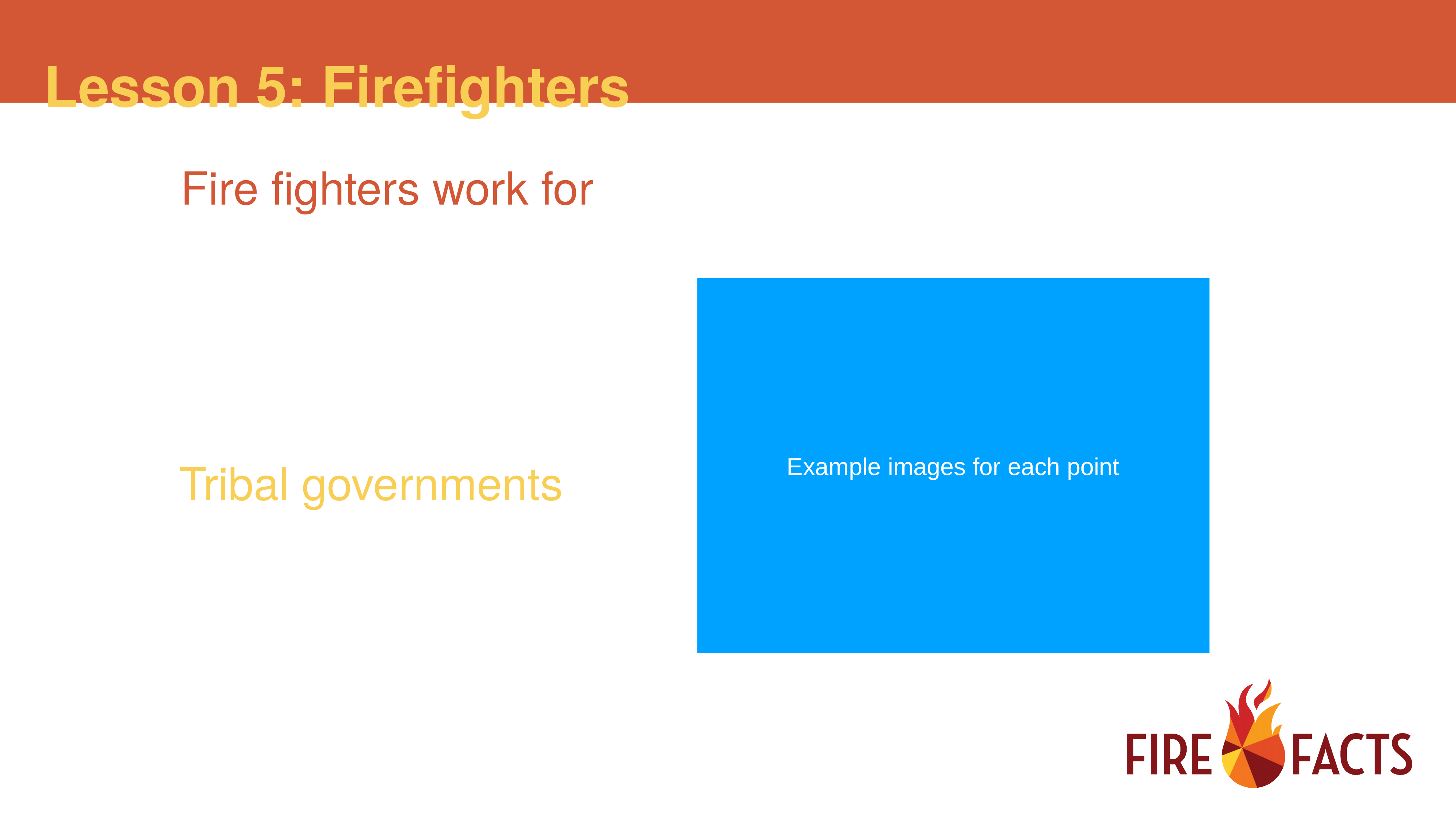

Fire fighters work for
 Tribal governments
Example images for each point